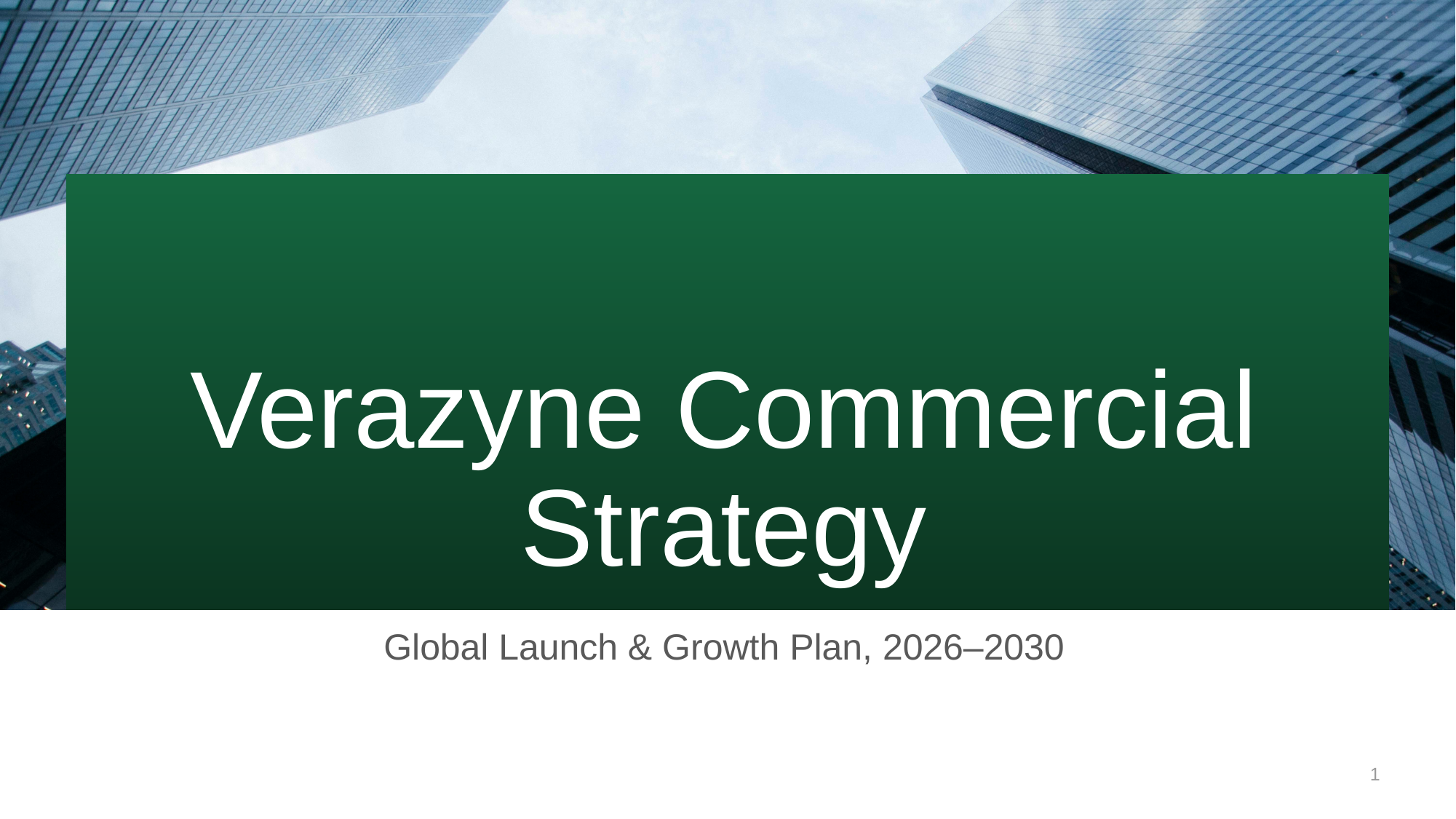

# Verazyne Commercial Strategy
Global Launch & Growth Plan, 2026–2030
1